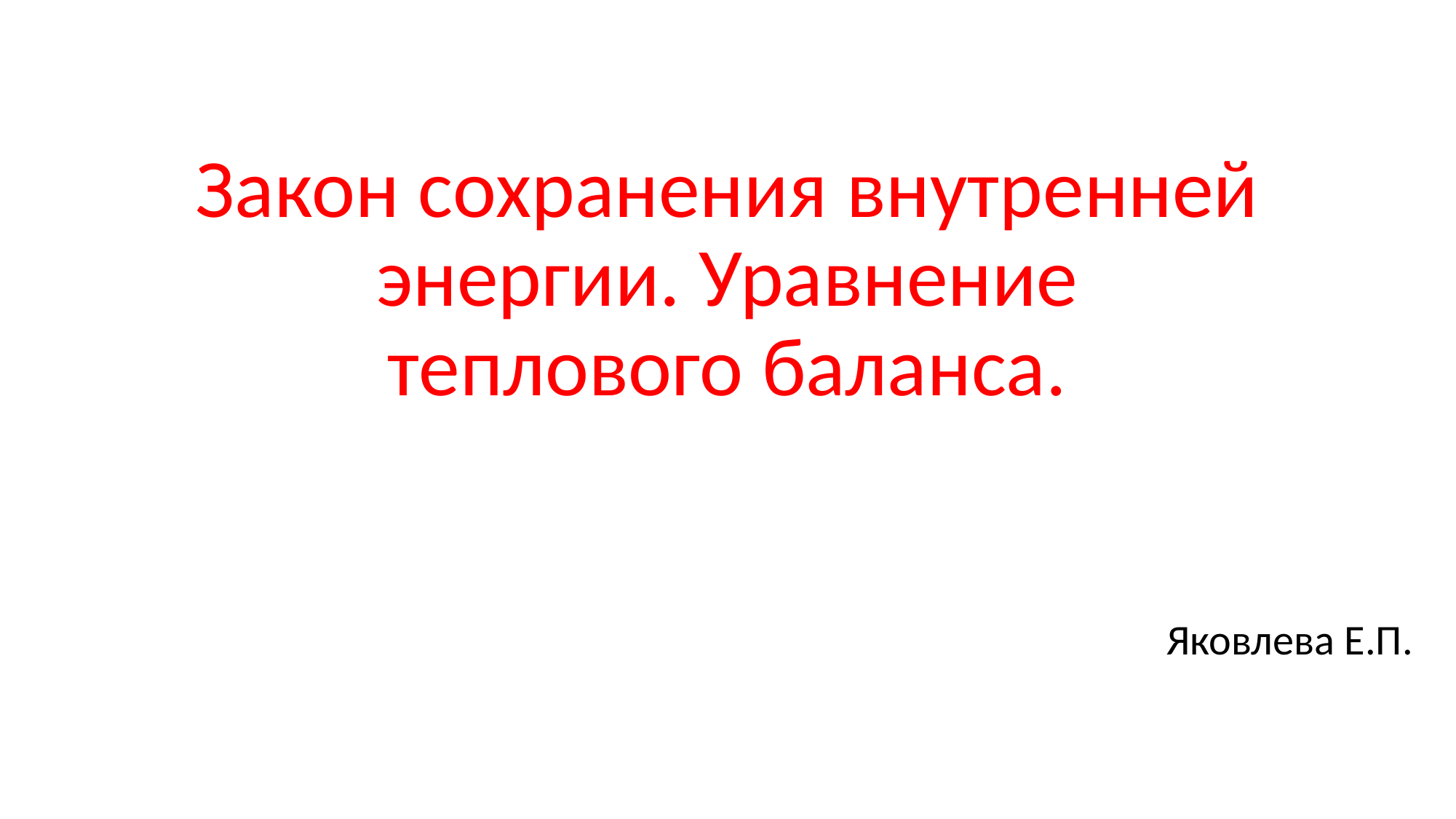

# Закон сохранения внутренней энергии. Уравнение теплового баланса.
Яковлева Е.П.